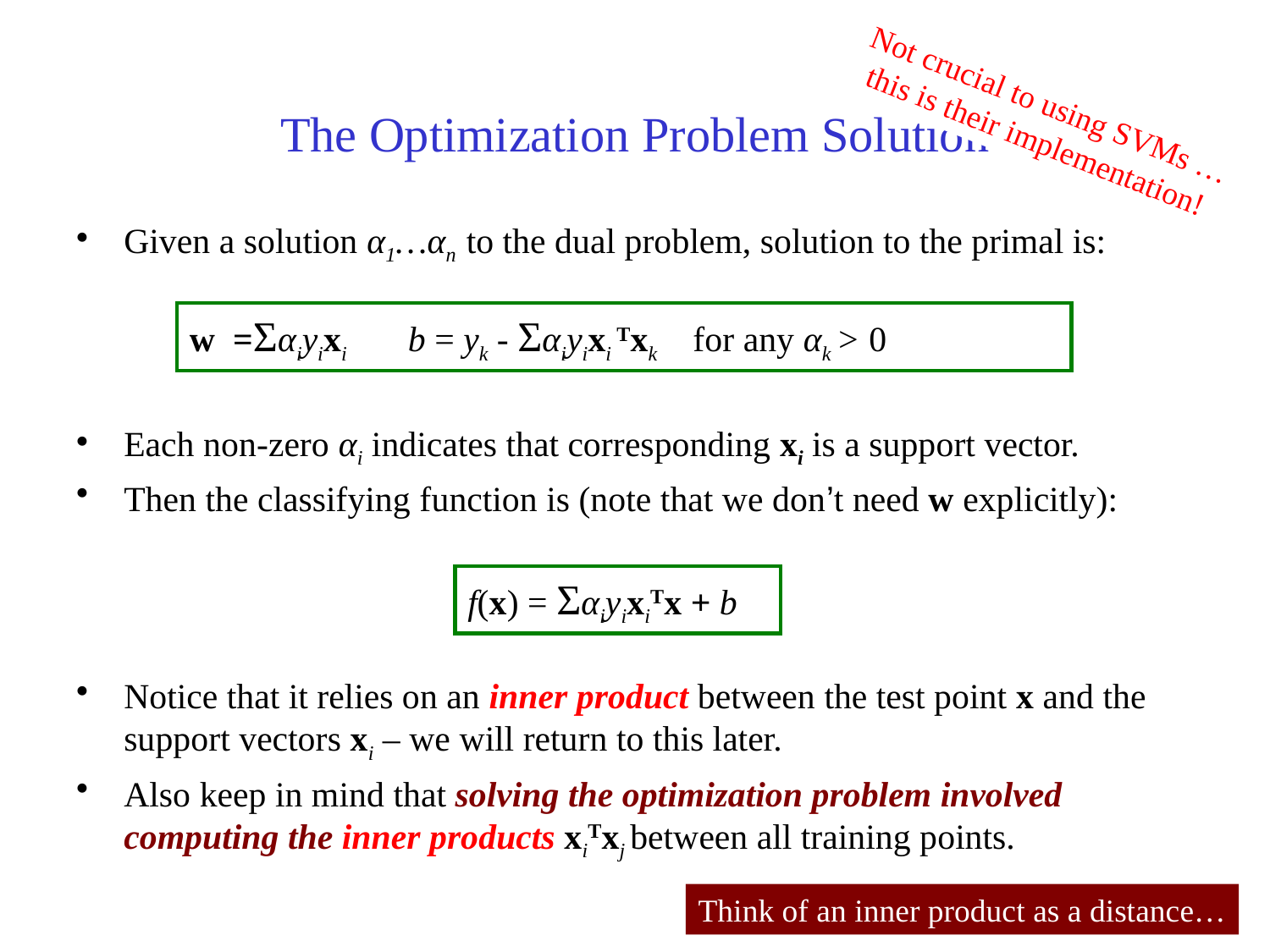

# The Optimization Problem Solution
Not crucial to using SVMs … this is their implementation!
Given a solution α1…αn  to the dual problem, solution to the primal is:

Each non-zero αi indicates that corresponding xi is a support vector.
Then the classifying function is (note that we don’t need w explicitly):

Notice that it relies on an inner product between the test point x and the support vectors xi – we will return to this later.
Also keep in mind that solving the optimization problem involved computing the inner products xiTxj between all training points.
w  =Σαiyixi            b = yk - Σαiyixi Txk    for any αk > 0
f(x) = ΣαiyixiTx + b
Think of an inner product as a distance…